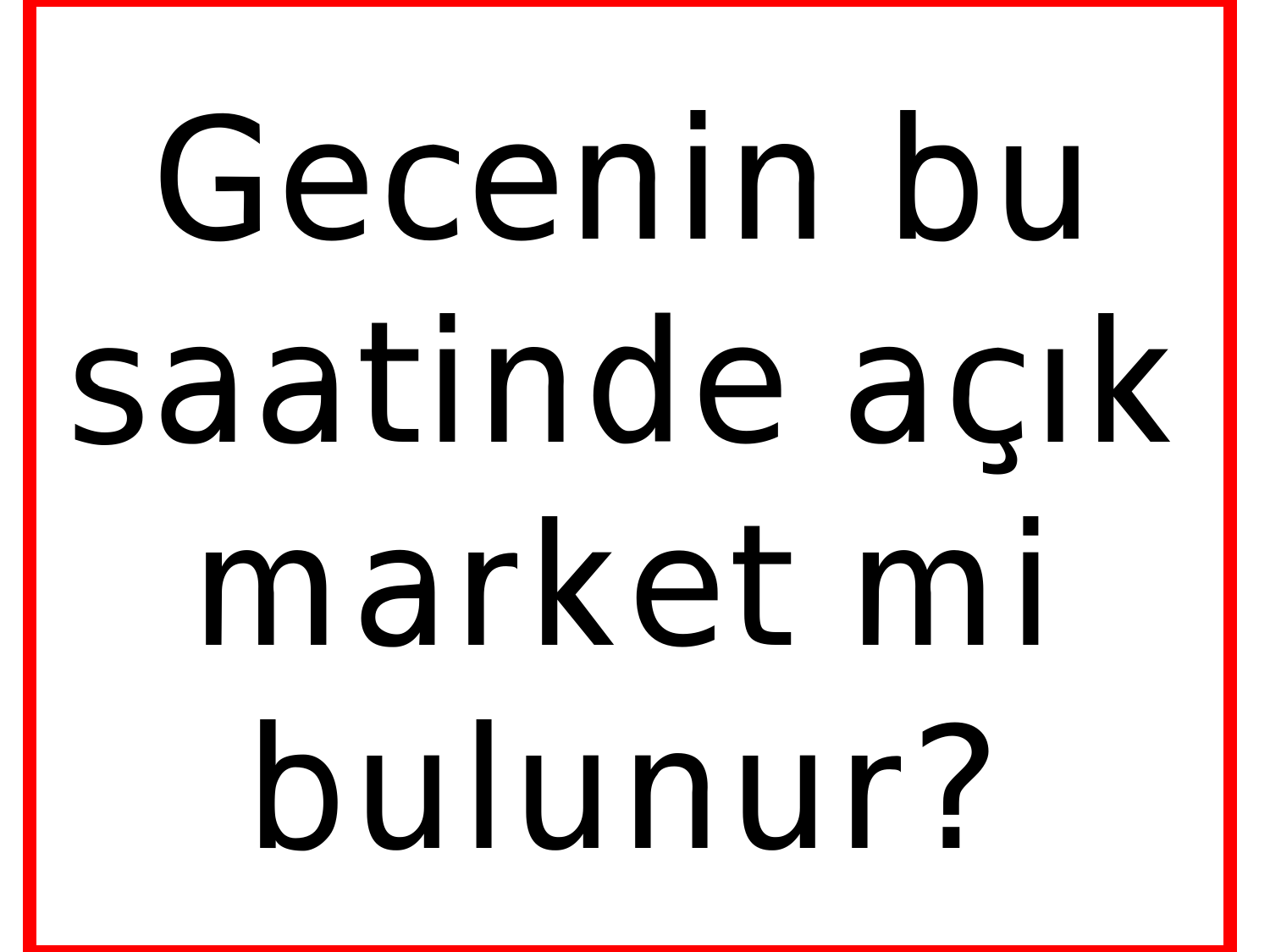

Gecenin bu saatinde açık market mi bulunur?